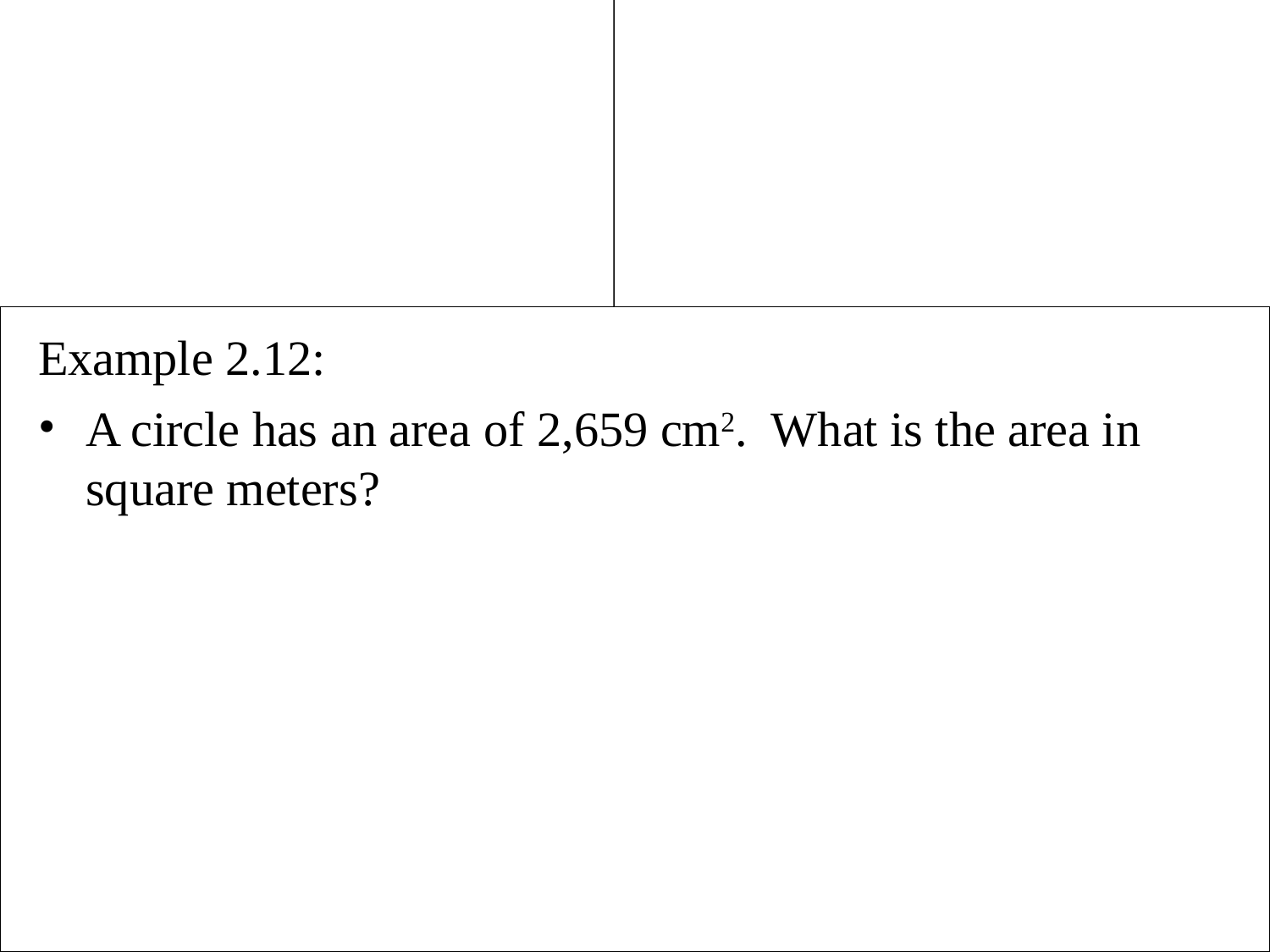

Example 2.12:
A circle has an area of 2,659 cm2.  What is the area in square meters?